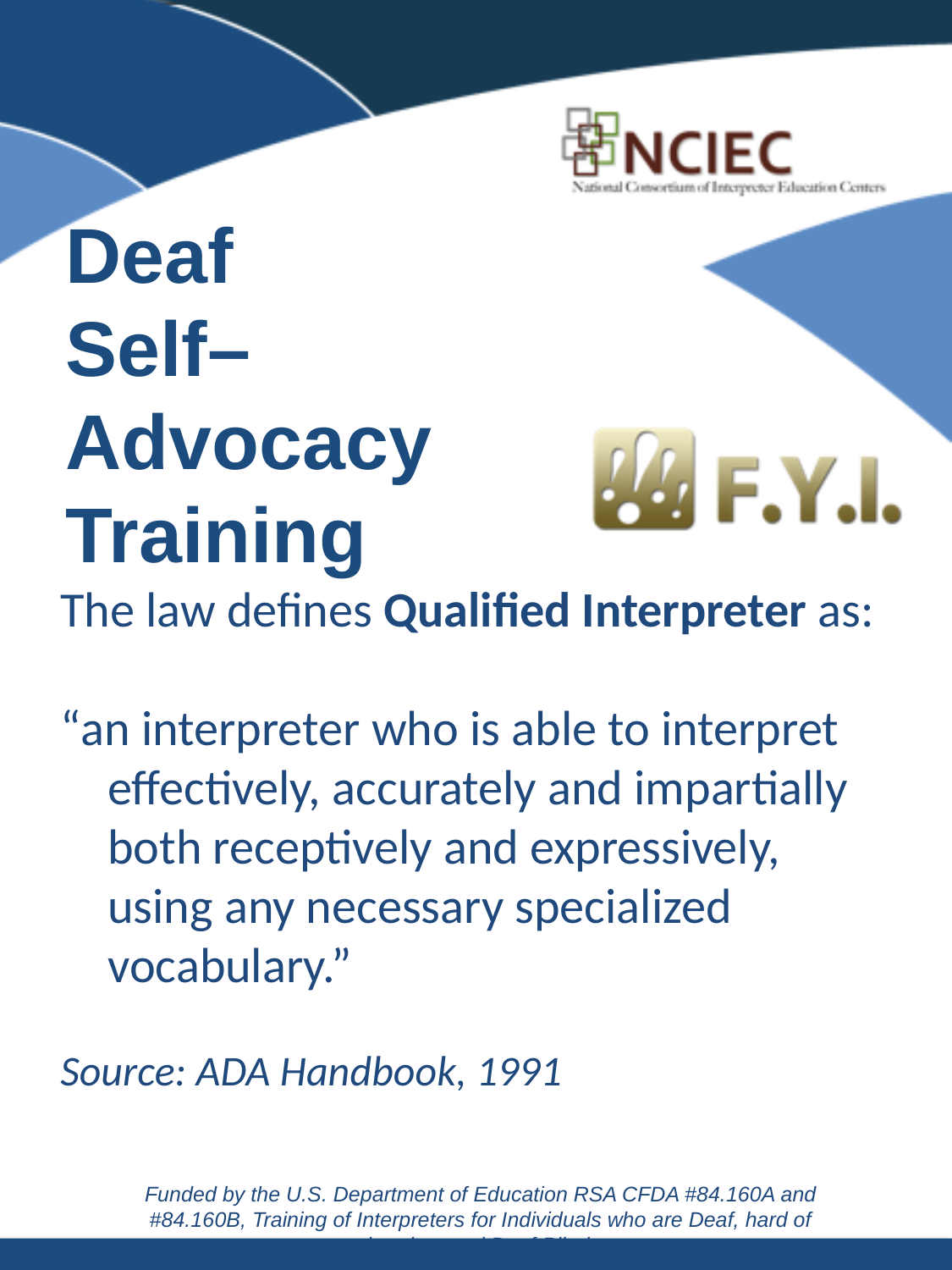

# Deaf Self–Advocacy Training
The law defines Qualified Interpreter as:

“an interpreter who is able to interpret effectively, accurately and impartially both receptively and expressively, using any necessary specialized vocabulary.”

Source: ADA Handbook, 1991
Funded by the U.S. Department of Education RSA CFDA #84.160A and #84.160B, Training of Interpreters for Individuals who are Deaf, hard of hearing, and Deaf-Blind.